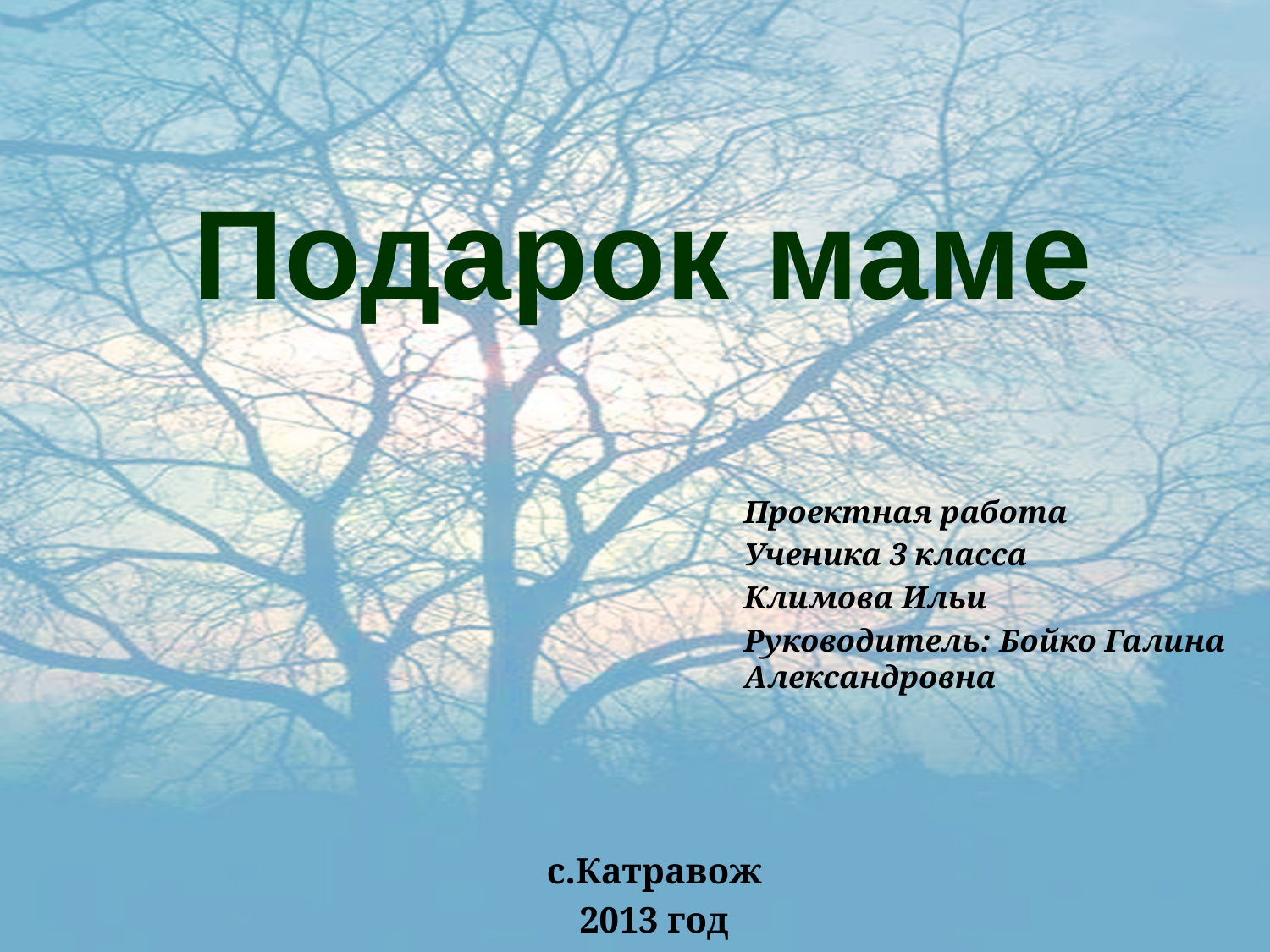

Подарок маме

Проектная работа
Ученика 3 класса
Климова Ильи
Руководитель: Бойко Галина Александровна
с.Катравож
2013 год